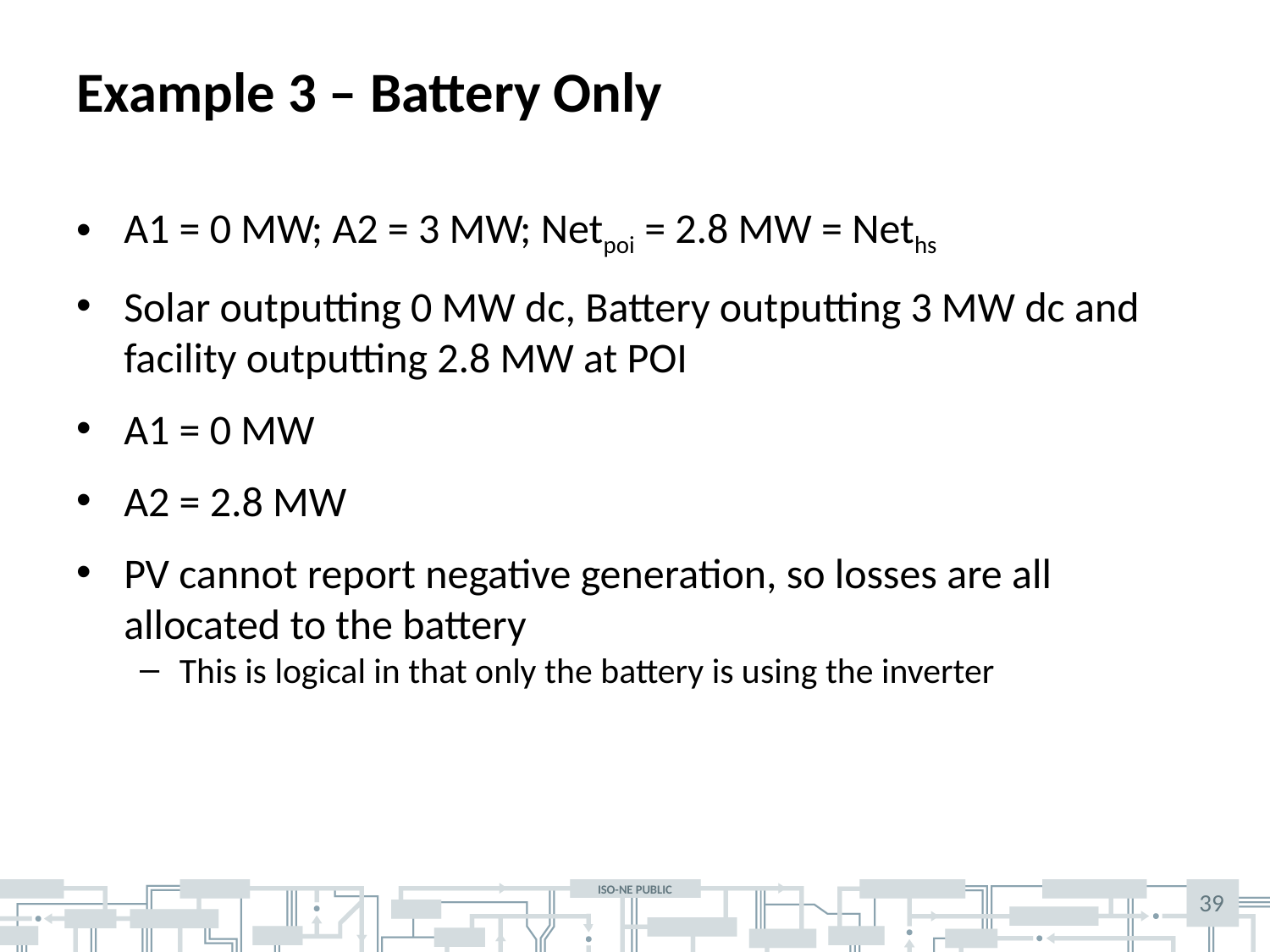

# Example 3 – Battery Only
A1 = 0 MW; A2 = 3 MW; Netpoi = 2.8 MW = Neths
Solar outputting 0 MW dc, Battery outputting 3 MW dc and facility outputting 2.8 MW at POI
A1 = 0 MW
A2 = 2.8 MW
PV cannot report negative generation, so losses are all allocated to the battery
This is logical in that only the battery is using the inverter
39